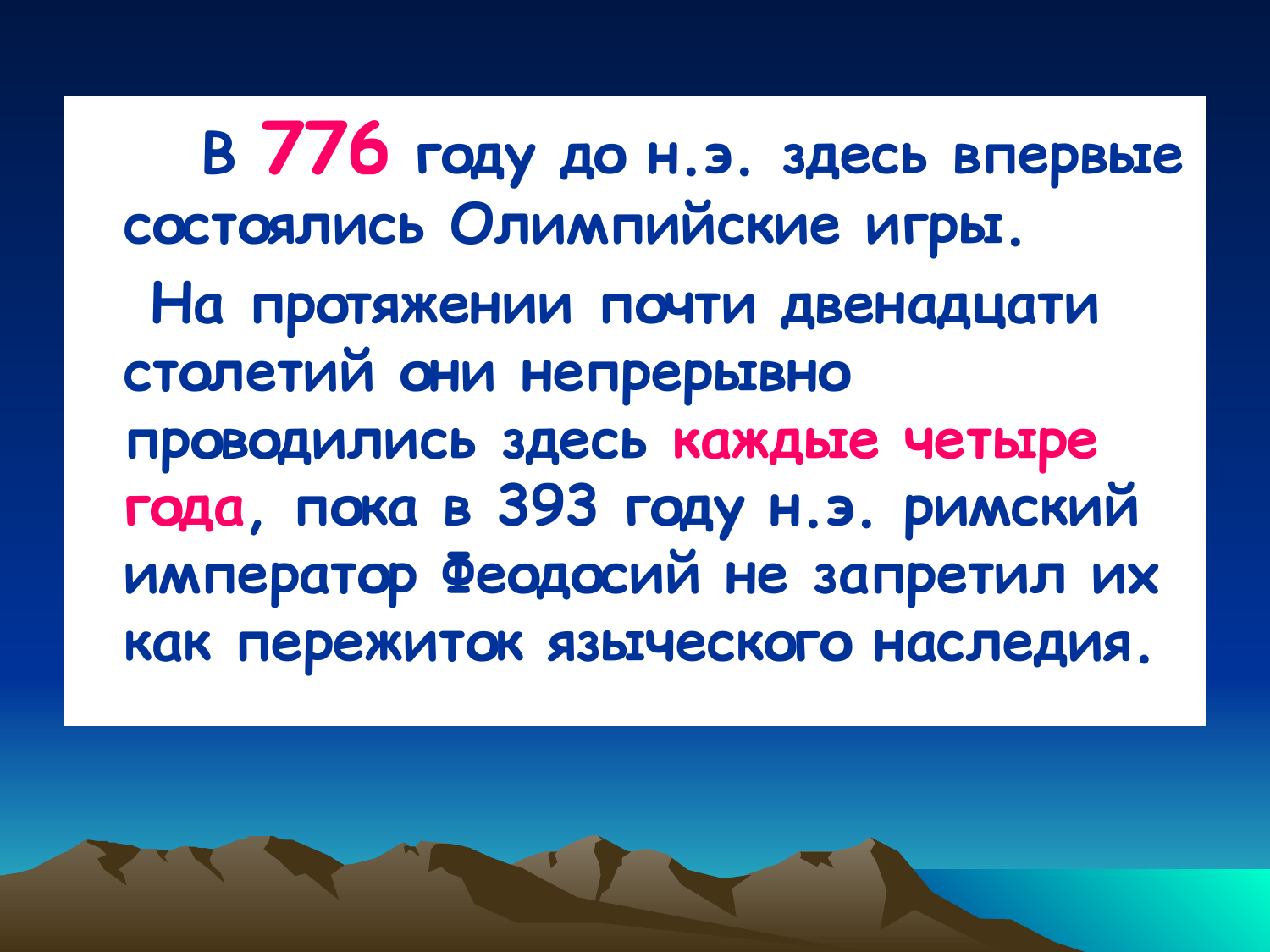

#
        В 776 году до н.э. здесь впервые состоялись Олимпийские игры.
   На протяжении почти двенадцати столетий они непрерывно проводились здесь каждые четыре года, пока в 393 году н.э. римский император Феодосий не запретил их как пережиток языческого наследия.